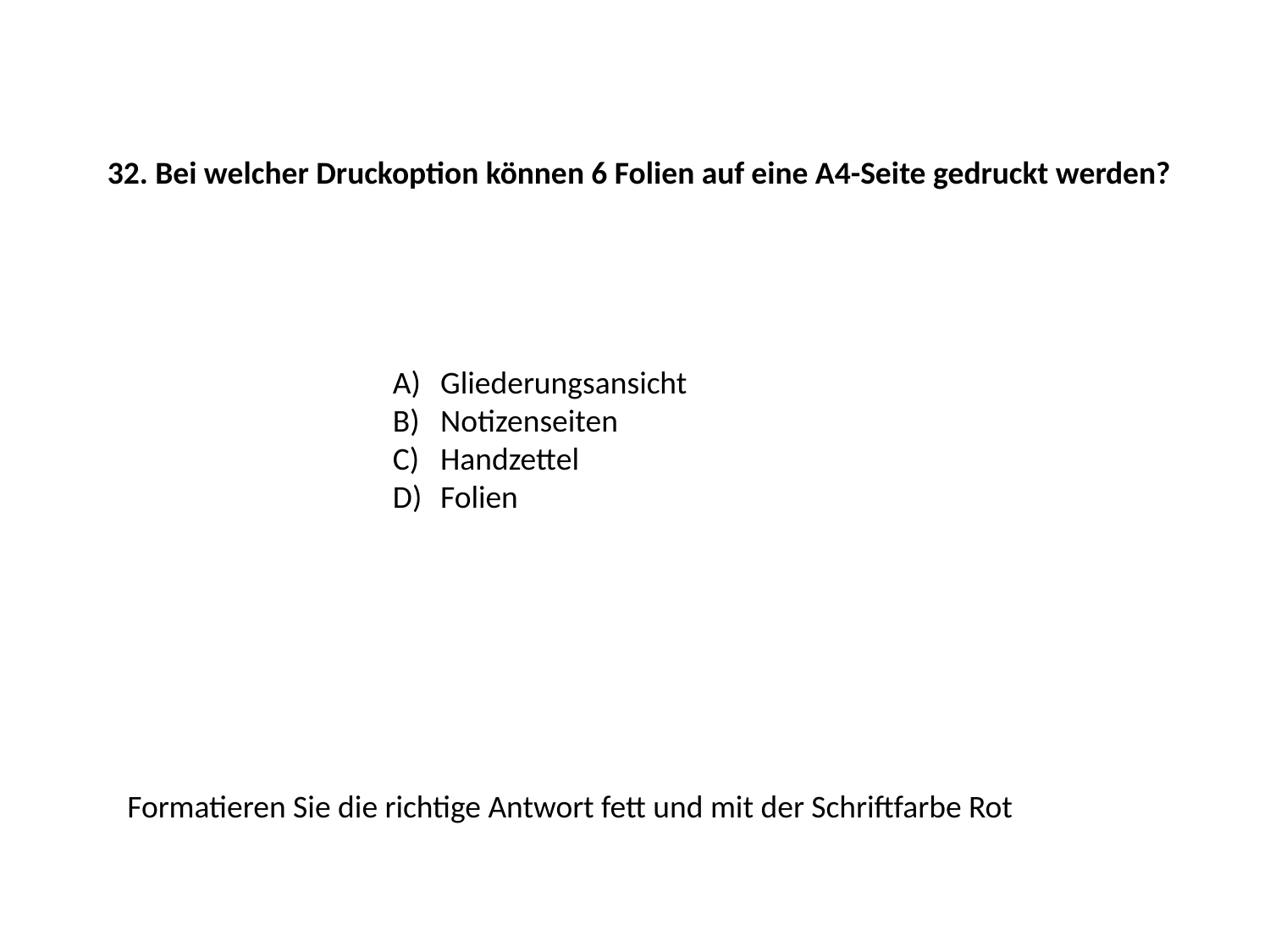

32. Bei welcher Druckoption können 6 Folien auf eine A4-Seite gedruckt werden?
Gliederungsansicht
Notizenseiten
Handzettel
Folien
Formatieren Sie die richtige Antwort fett und mit der Schriftfarbe Rot